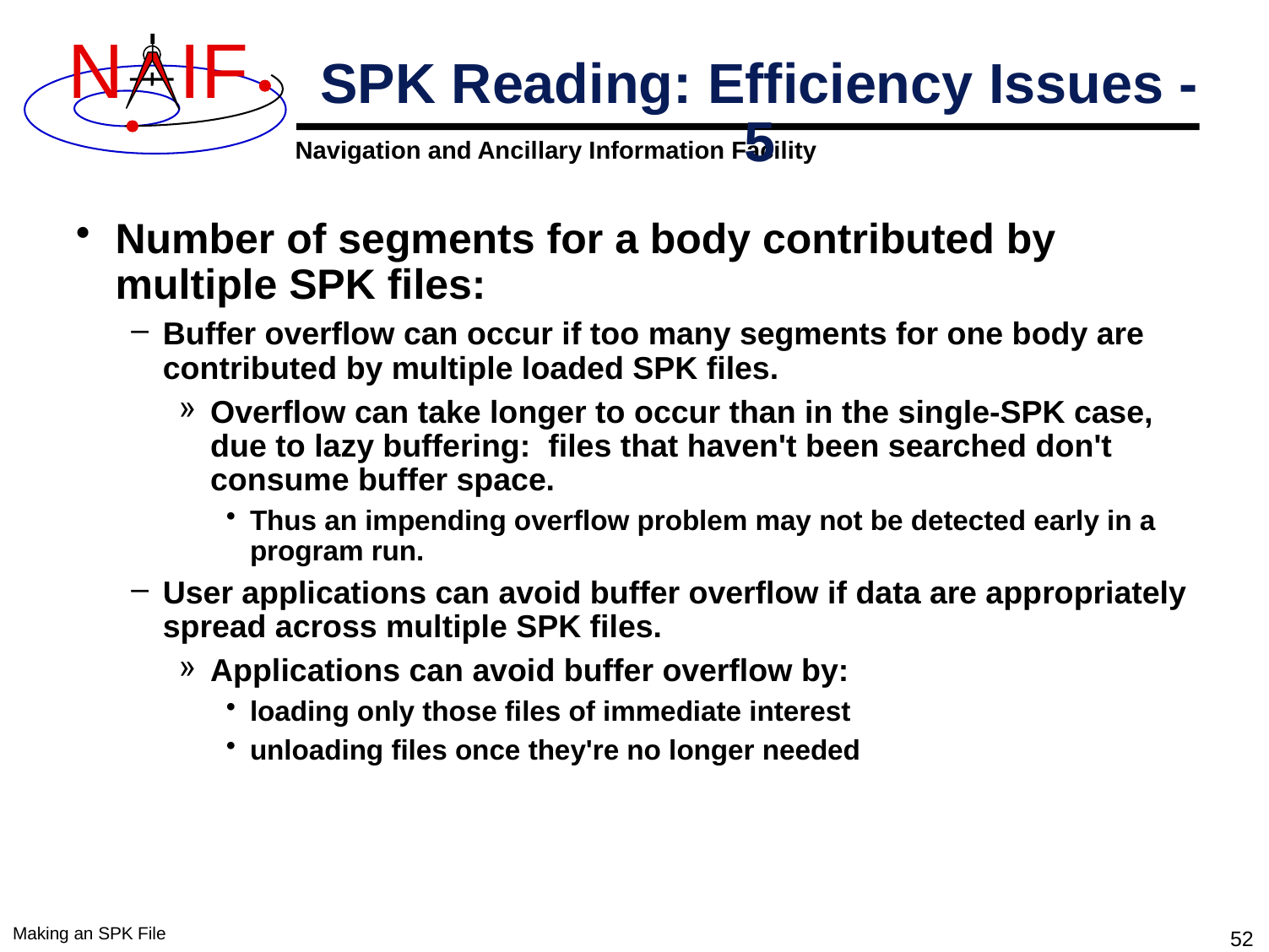

# SPK Reading: Efficiency Issues - 5
Number of segments for a body contributed by multiple SPK files:
Buffer overflow can occur if too many segments for one body are contributed by multiple loaded SPK files.
Overflow can take longer to occur than in the single-SPK case, due to lazy buffering:  files that haven't been searched don't consume buffer space.
Thus an impending overflow problem may not be detected early in a program run.
User applications can avoid buffer overflow if data are appropriately spread across multiple SPK files.
Applications can avoid buffer overflow by:
loading only those files of immediate interest
unloading files once they're no longer needed
Making an SPK File
52